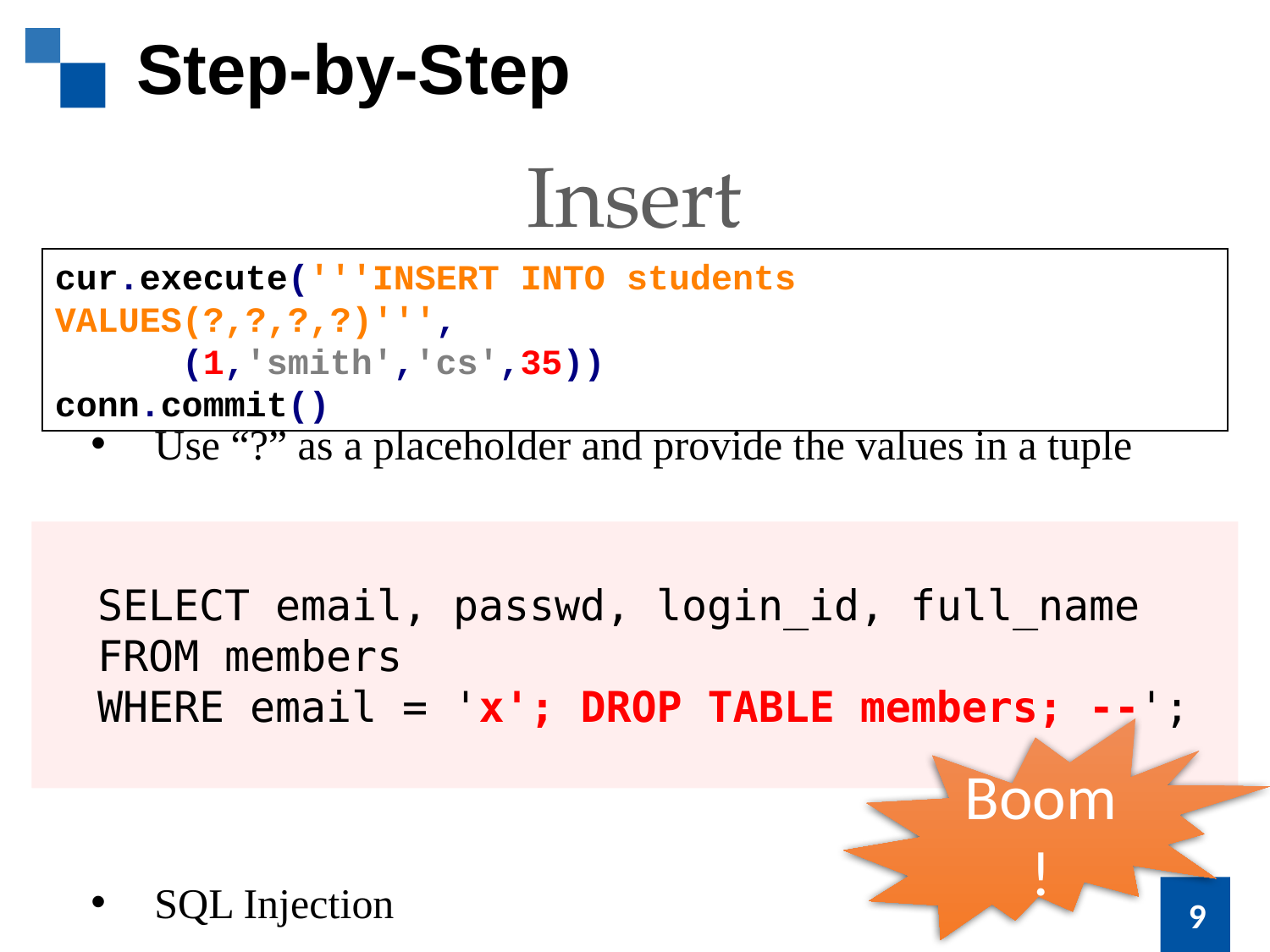

Step-by-Step
Insert
cur.execute('''INSERT INTO students VALUES(?,?,?,?)''',
	(1,'smith','cs',35))
conn.commit()
Use “?” as a placeholder and provide the values in a tuple

SELECT email, passwd, login_id, full_name
FROM members
WHERE email = 'x'; DROP TABLE members; --';

Boom!
SQL Injection
9